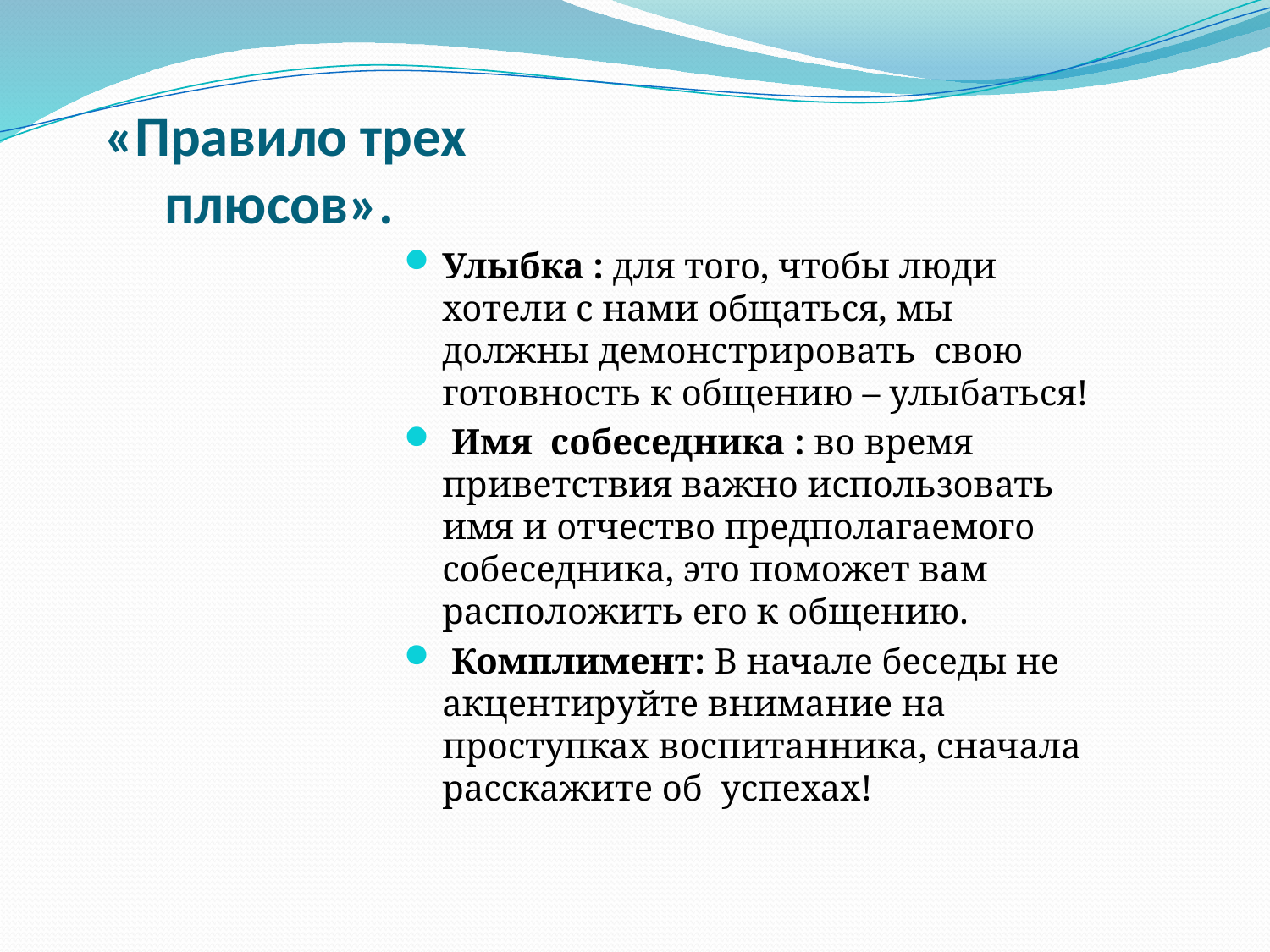

# «Правило трех плюсов».

Улыбка : для того, чтобы люди хотели с нами общаться, мы должны демонстрировать  свою готовность к общению – улыбаться!
 Имя  собеседника : во время приветствия важно использовать имя и отчество предполагаемого собеседника, это поможет вам расположить его к общению.
 Комплимент: В начале беседы не акцентируйте внимание на проступках воспитанника, сначала расскажите об  успехах!